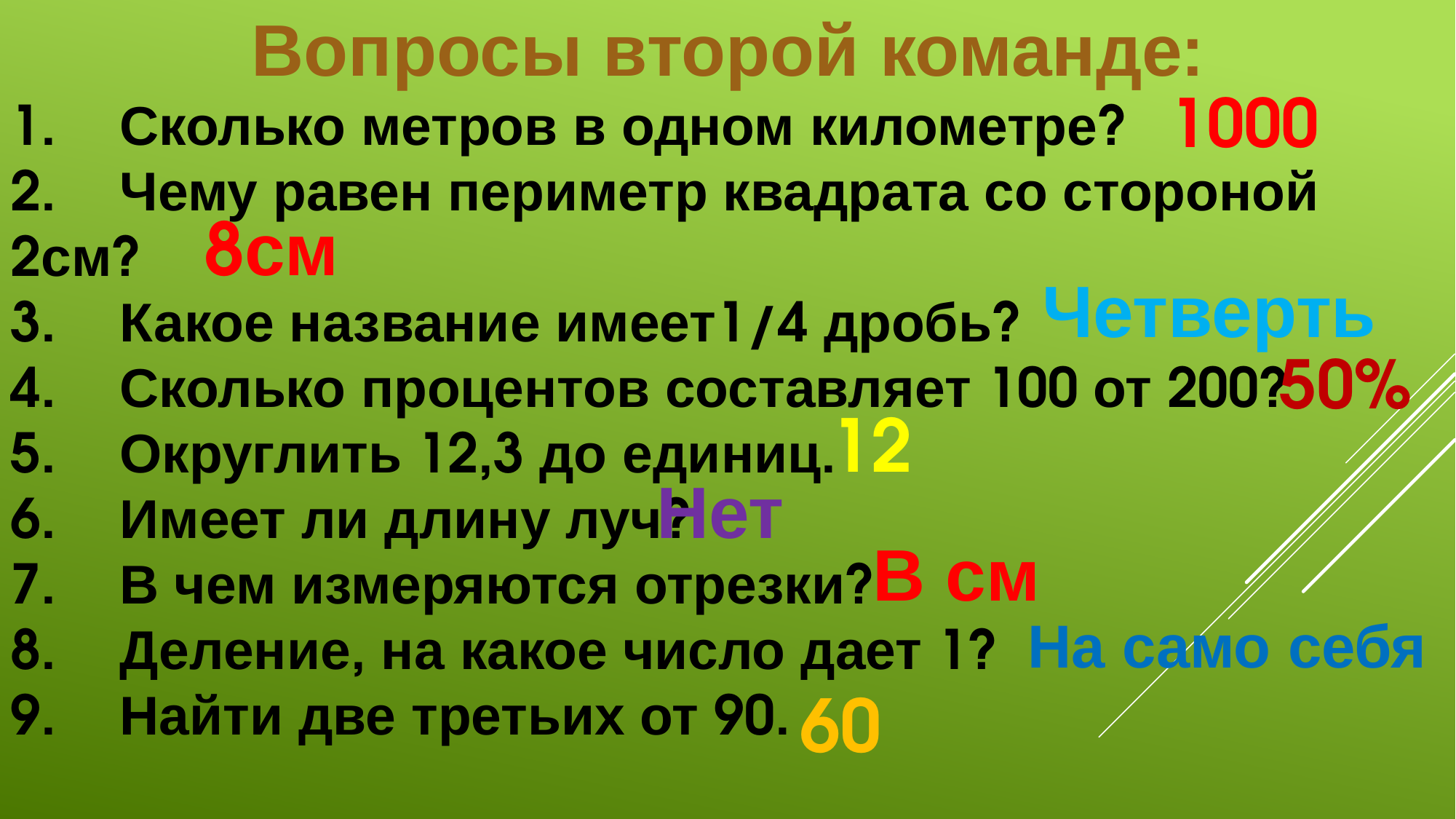

Вопросы второй команде:
1.	Сколько метров в одном километре?
2.	Чему равен периметр квадрата со стороной 2см?
3.	Какое название имеет1/4 дробь?
4.	Сколько процентов составляет 100 от 200?
5.	Округлить 12,3 до единиц.
6.	Имеет ли длину луч?
7.	В чем измеряются отрезки?
8.	Деление, на какое число дает 1?
9.	Найти две третьих от 90.
1000
8см
Четверть
50%
12
Нет
В см
На само себя
60